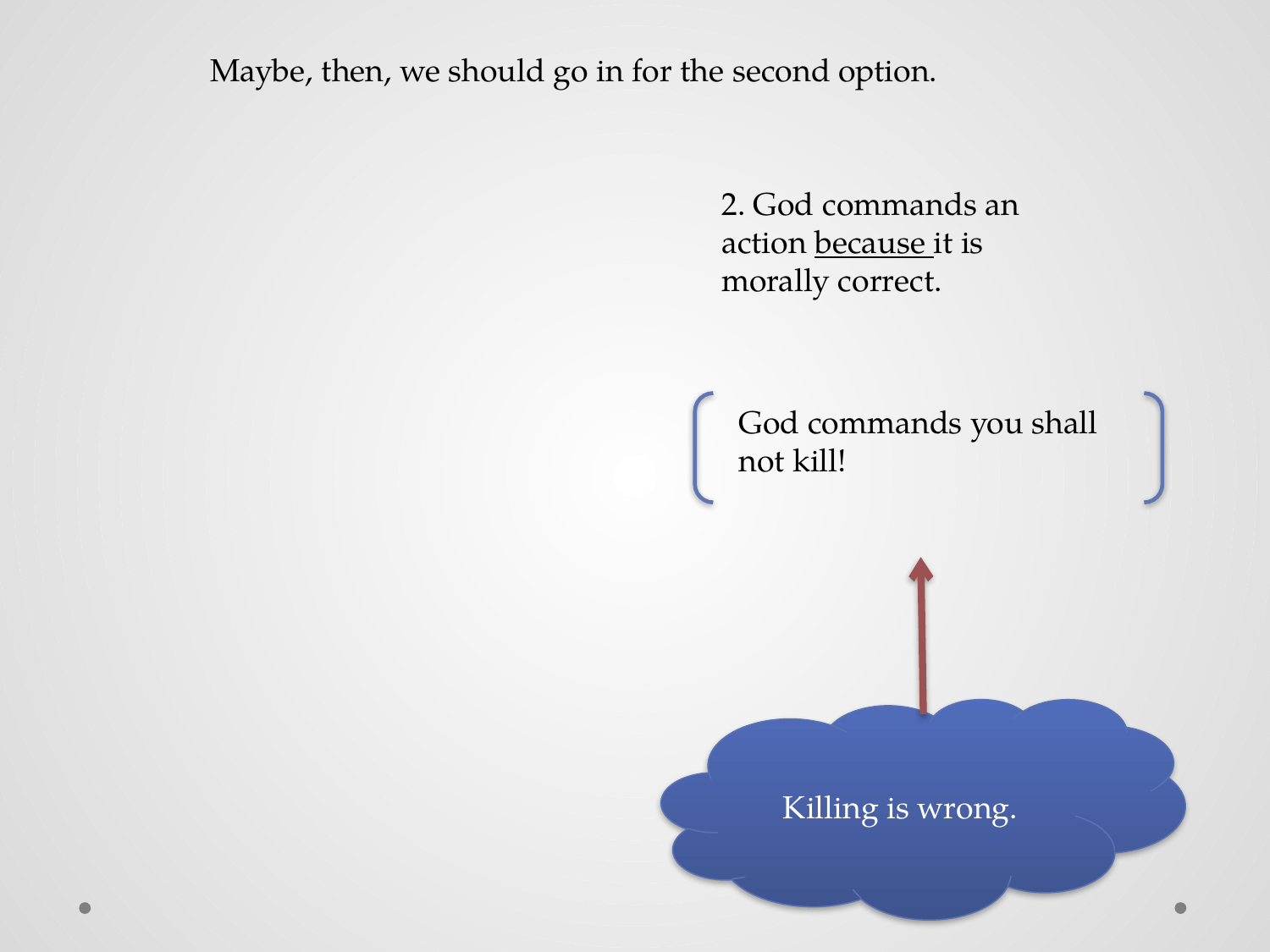

Maybe, then, we should go in for the second option.
2. God commands an action because it is morally correct.

God commands you shall 	not kill!

Killing is wrong.